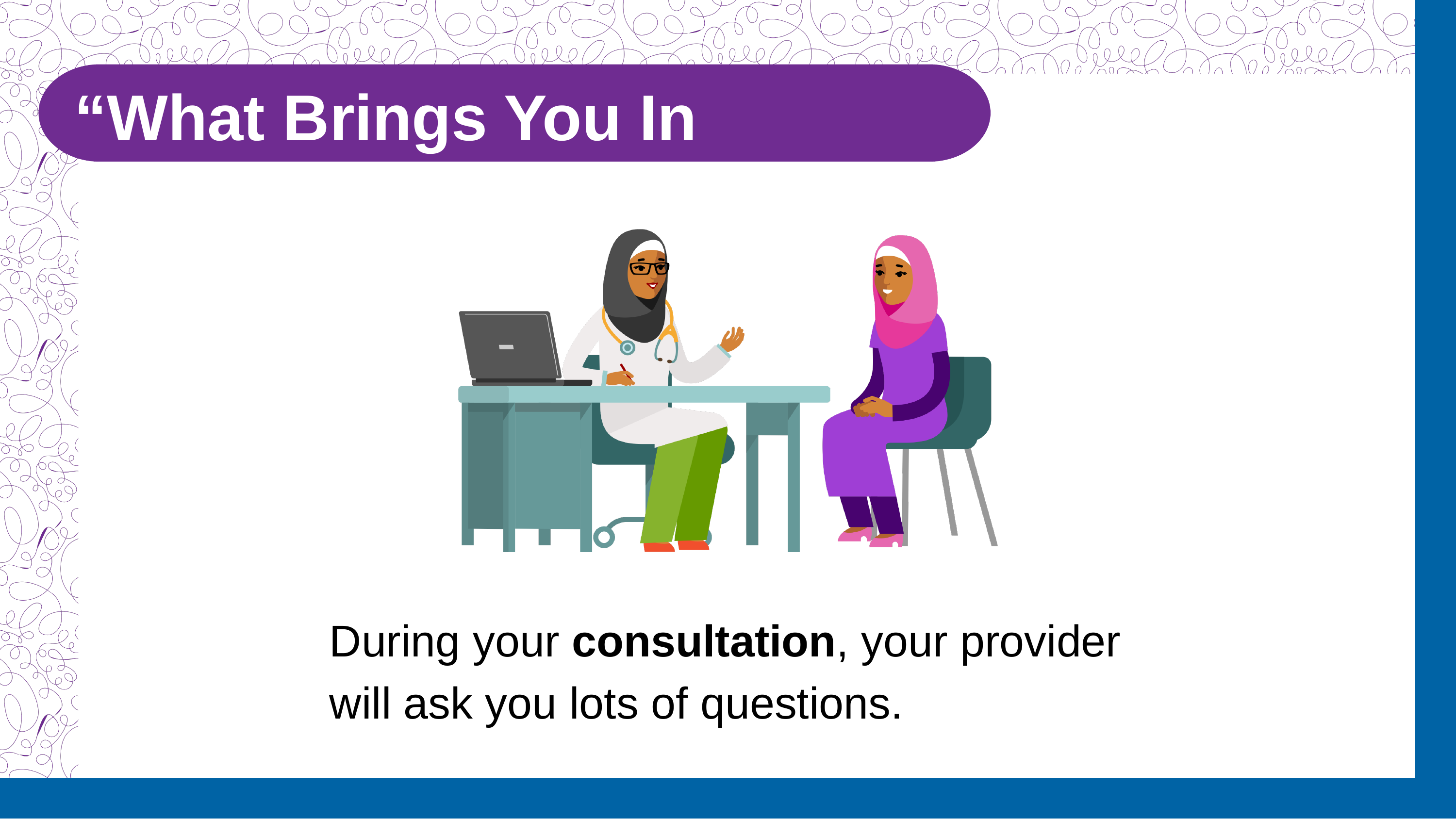

“What Brings You In Today?”

During your consultation, your provider will ask you lots of questions.